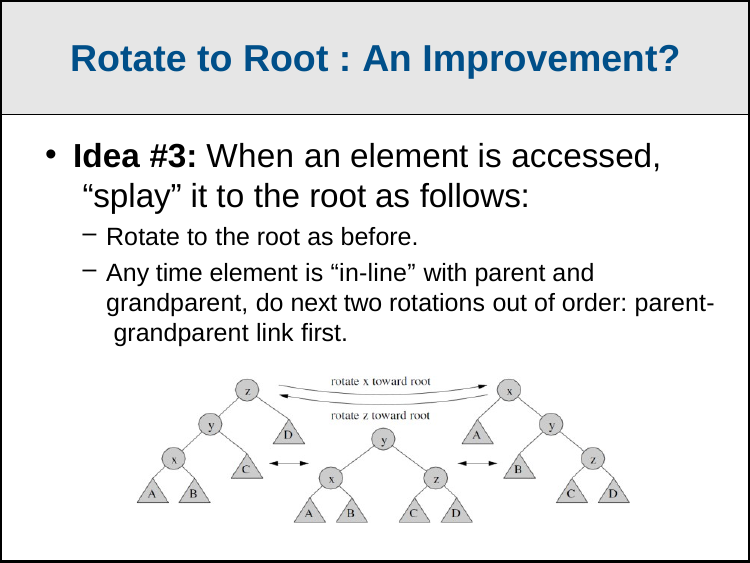

Rotate to Root : An Improvement?
Idea #3: When an element is accessed,  “splay” it to the root as follows:
Rotate to the root as before.
Any time element is “in-line” with parent and  grandparent, do next two rotations out of order: parent-  grandparent link first.